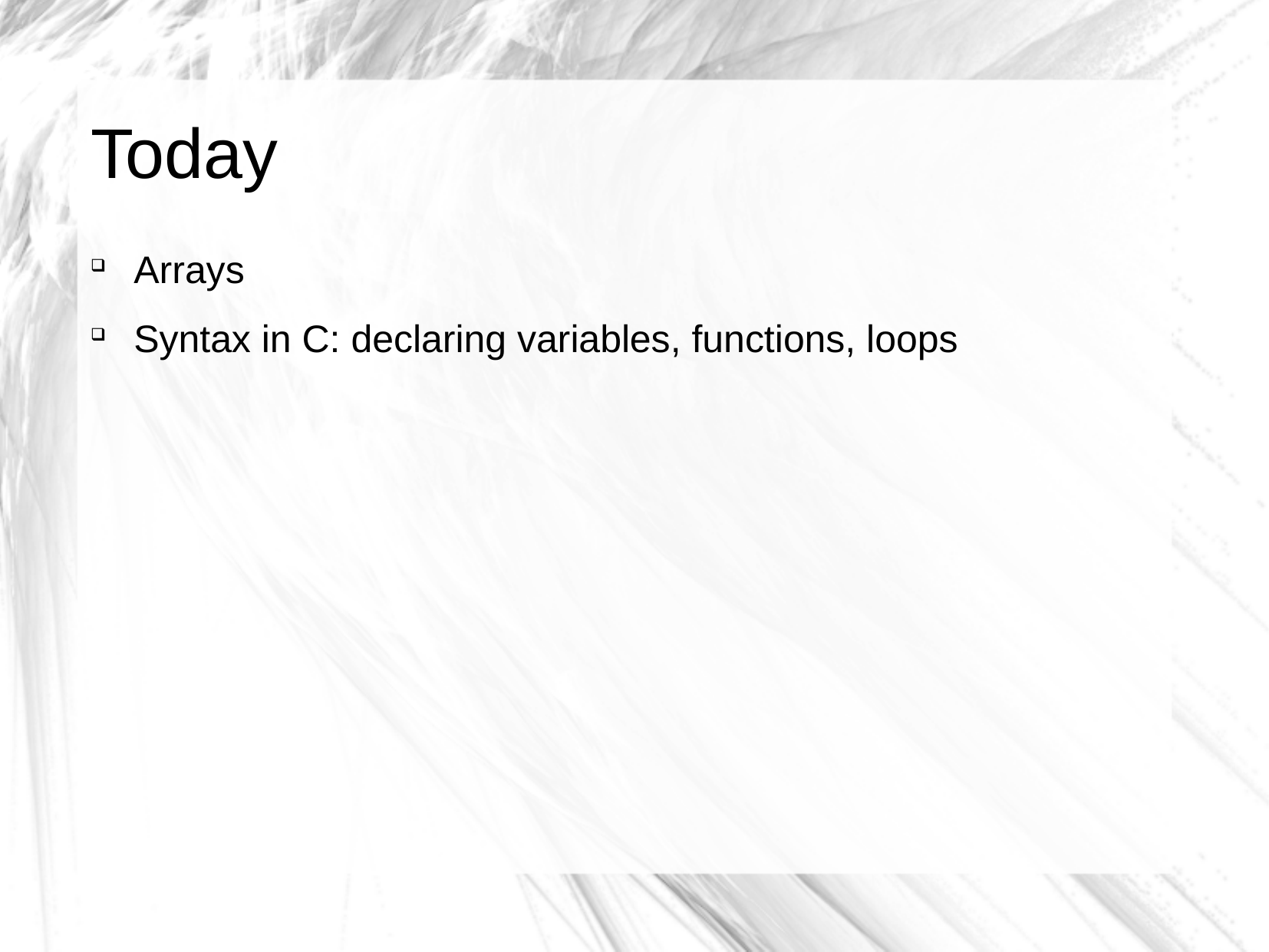

Today
Arrays
Syntax in C: declaring variables, functions, loops